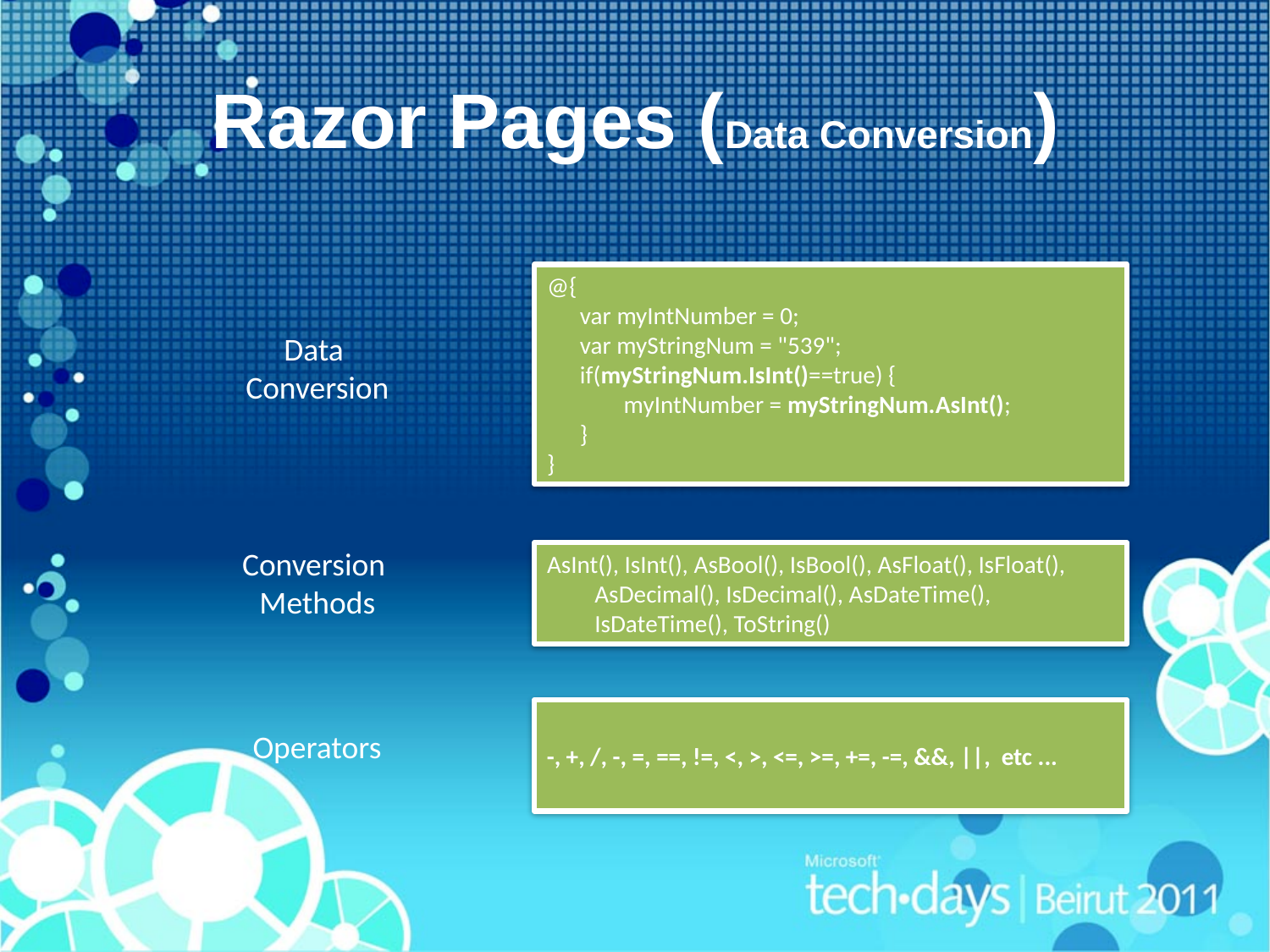

# Razor Pages (Data Conversion)
@{
      var myIntNumber = 0;
      var myStringNum = "539";
      if(myStringNum.IsInt()==true) {
              myIntNumber = myStringNum.AsInt();
      }
}
Data
Conversion
Conversion
Methods
AsInt(), IsInt(), AsBool(), IsBool(), AsFloat(), IsFloat(), AsDecimal(), IsDecimal(), AsDateTime(), IsDateTime(), ToString()

-, +, /, -, =, ==, !=, <, >, <=, >=, +=, -=, &&, ||,  etc ...

Operators